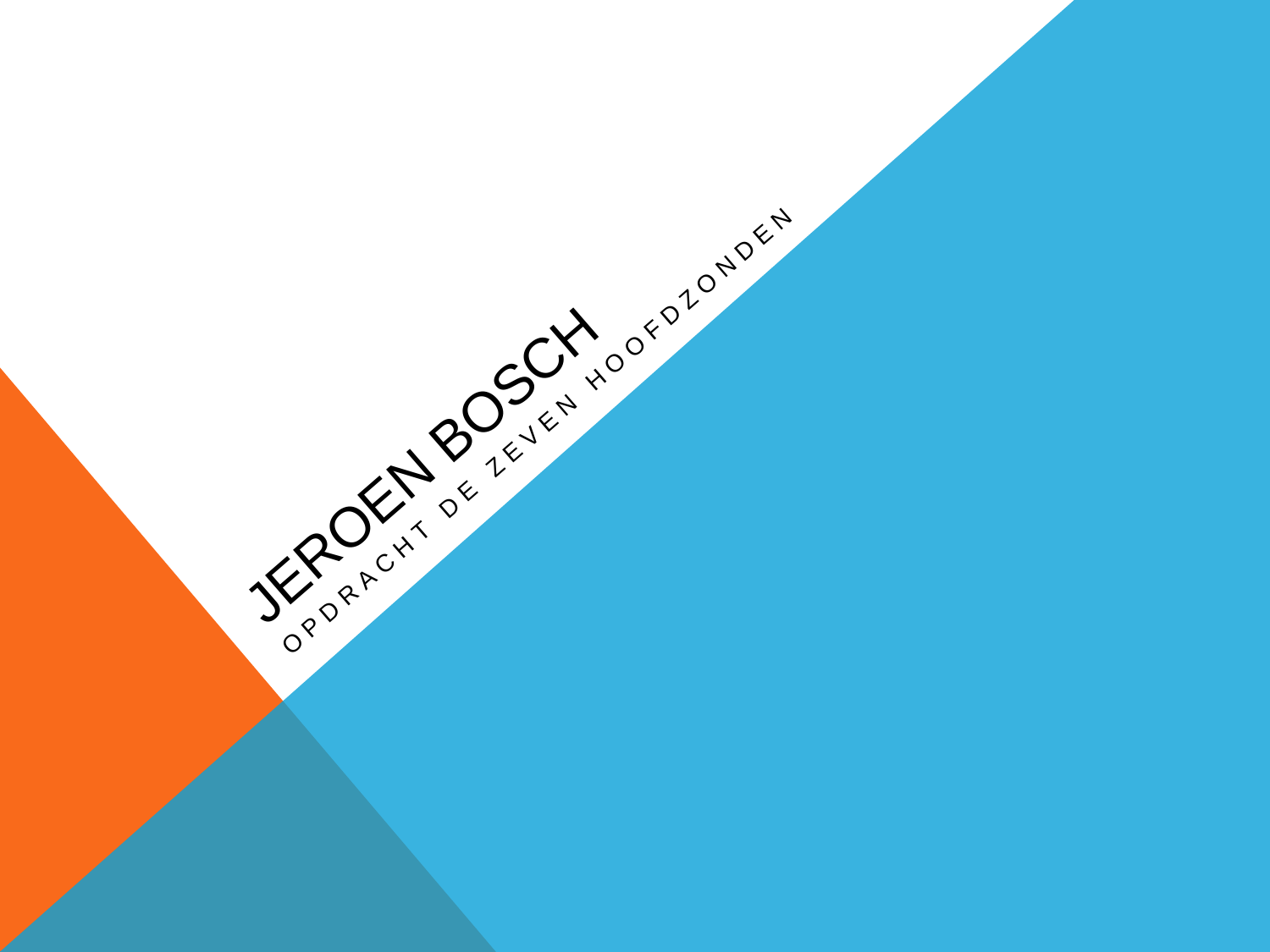

# Jeroen Bosch
Opdracht De zeven hoofdzonden